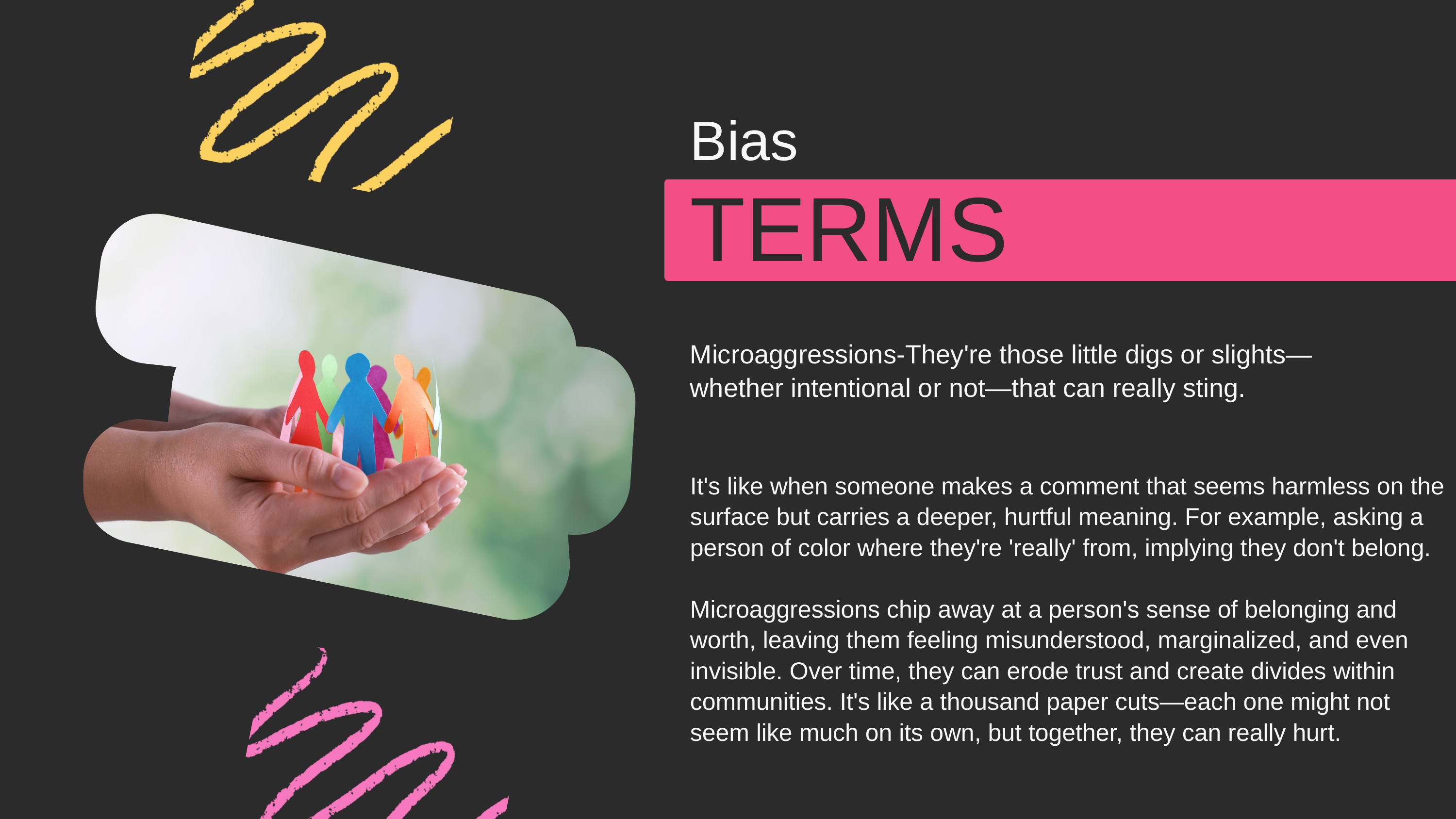

Bias

TERMS

Microaggressions-They're those little digs or slights—whether intentional or not—that can really sting.

It's like when someone makes a comment that seems harmless on the surface but carries a deeper, hurtful meaning. For example, asking a person of color where they're 'really' from, implying they don't belong.

Microaggressions chip away at a person's sense of belonging and worth, leaving them feeling misunderstood, marginalized, and even invisible. Over time, they can erode trust and create divides within communities. It's like a thousand paper cuts—each one might not seem like much on its own, but together, they can really hurt.